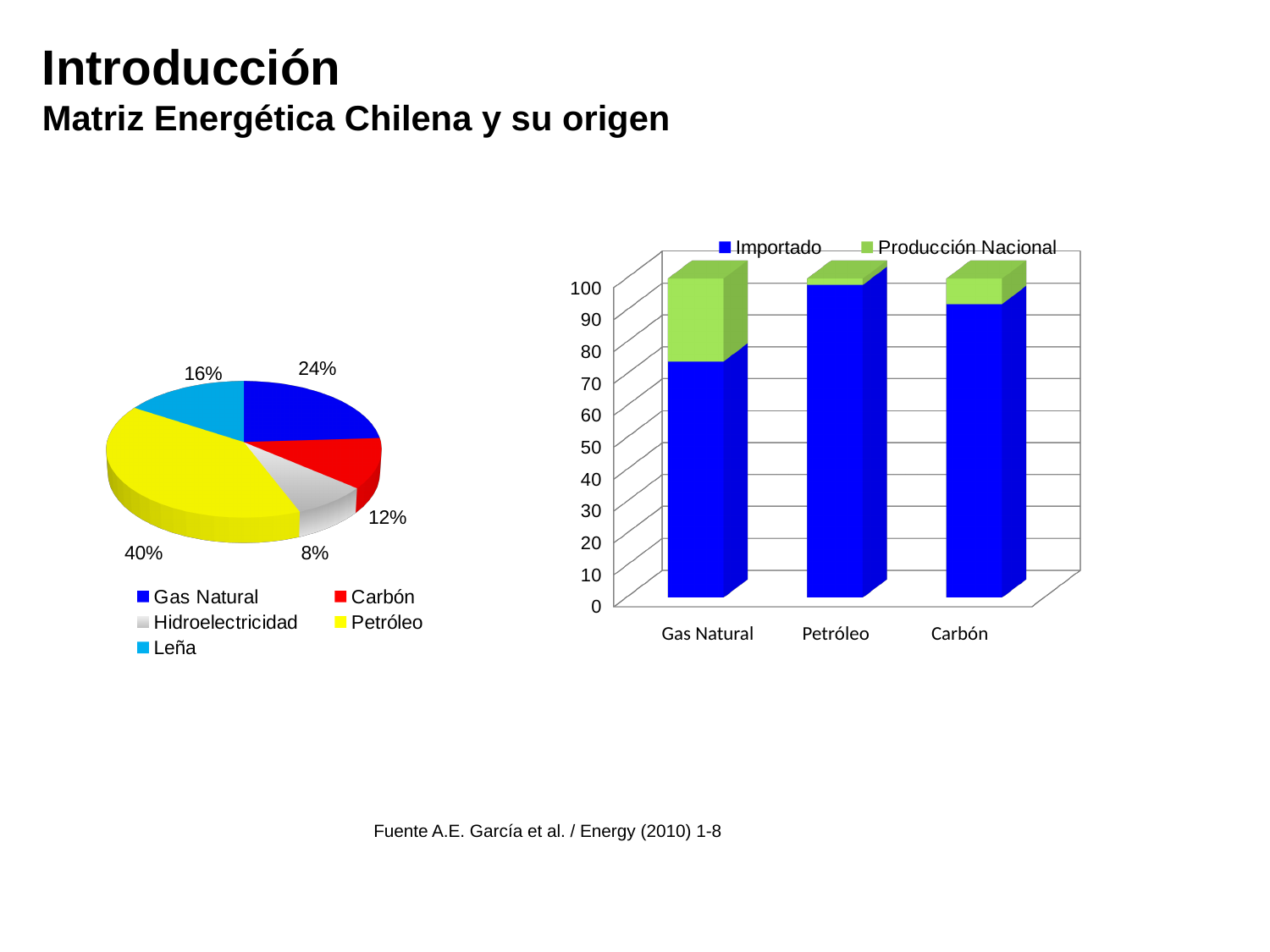

Introducción
Matriz Energética Chilena y su origen

[unsupported chart]

[unsupported chart]

 Gas Natural           Petróleo              Carbón
Fuente A.E. García et al. / Energy (2010) 1-8